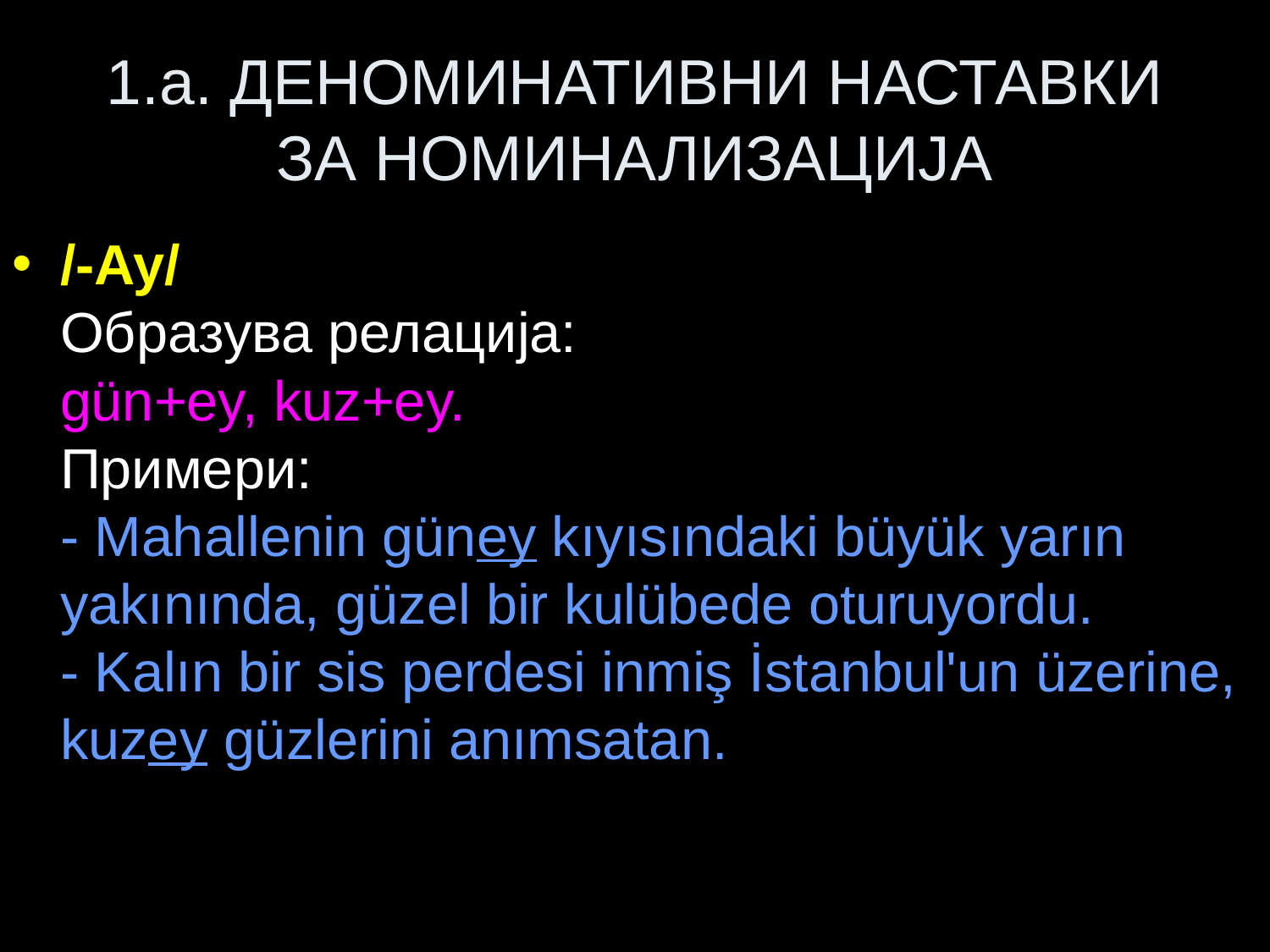

# 1.a. ДЕНОМИНАТИВНИ НАСТАВКИ ЗА НОМИНАЛИЗАЦИЈА
/-Ay/
Образува релација:
gün+ey, kuz+ey.
Примери:
- Mahallenin güney kıyısındaki büyük yarın yakınında, güzel bir kulübede oturuyordu.
- Kalın bir sis perdesi inmiş İstanbul'un üzerine, kuzey güzlerini anımsatan.